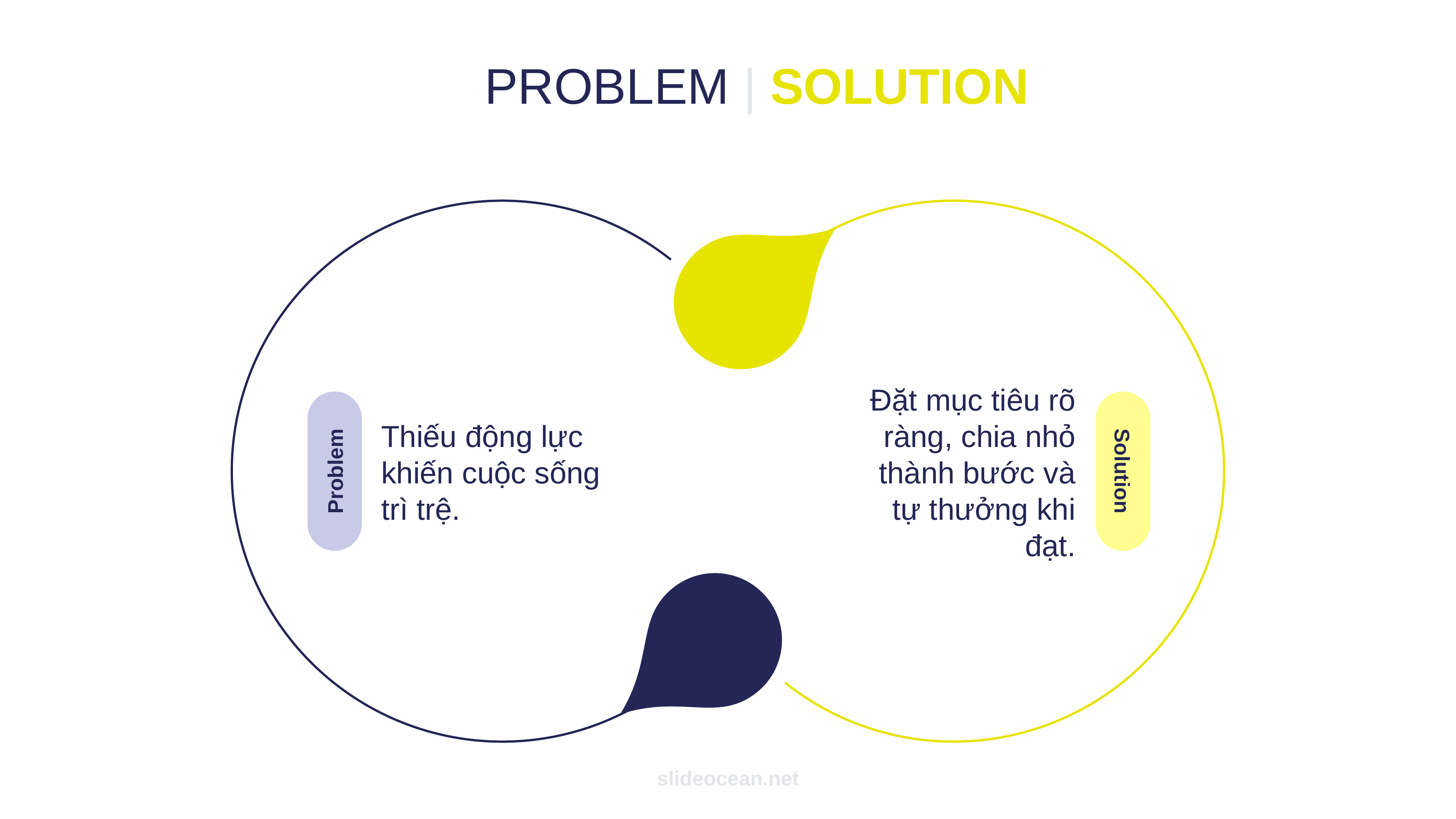

PROBLEM | SOLUTION

Đặt mục tiêu rõ ràng, chia nhỏ thành bước và tự thưởng khi đạt.
Thiếu động lực khiến cuộc sống trì trệ.
Problem
Solution
slideocean.net